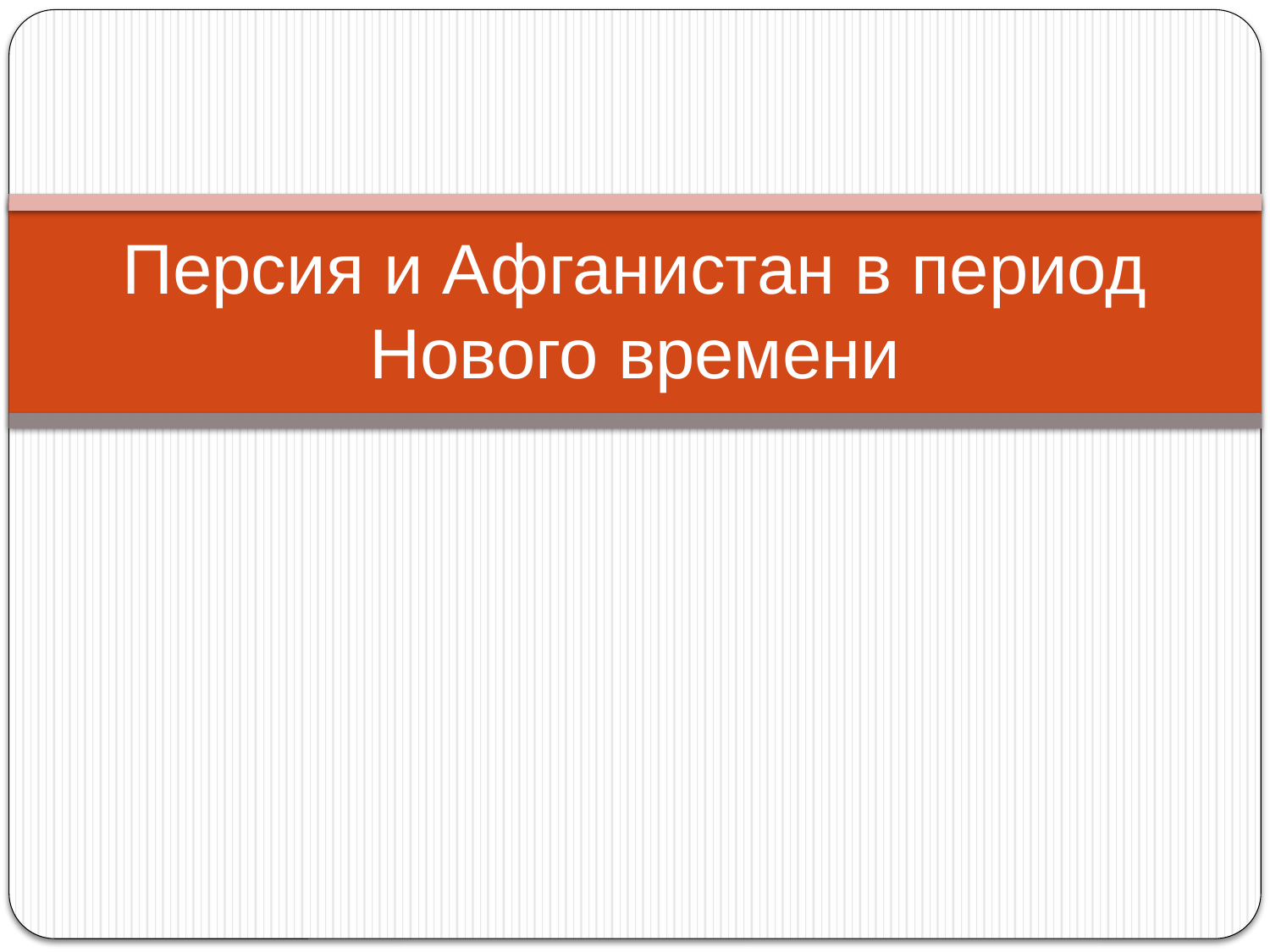

# Персия и Афганистан в период Нового времени